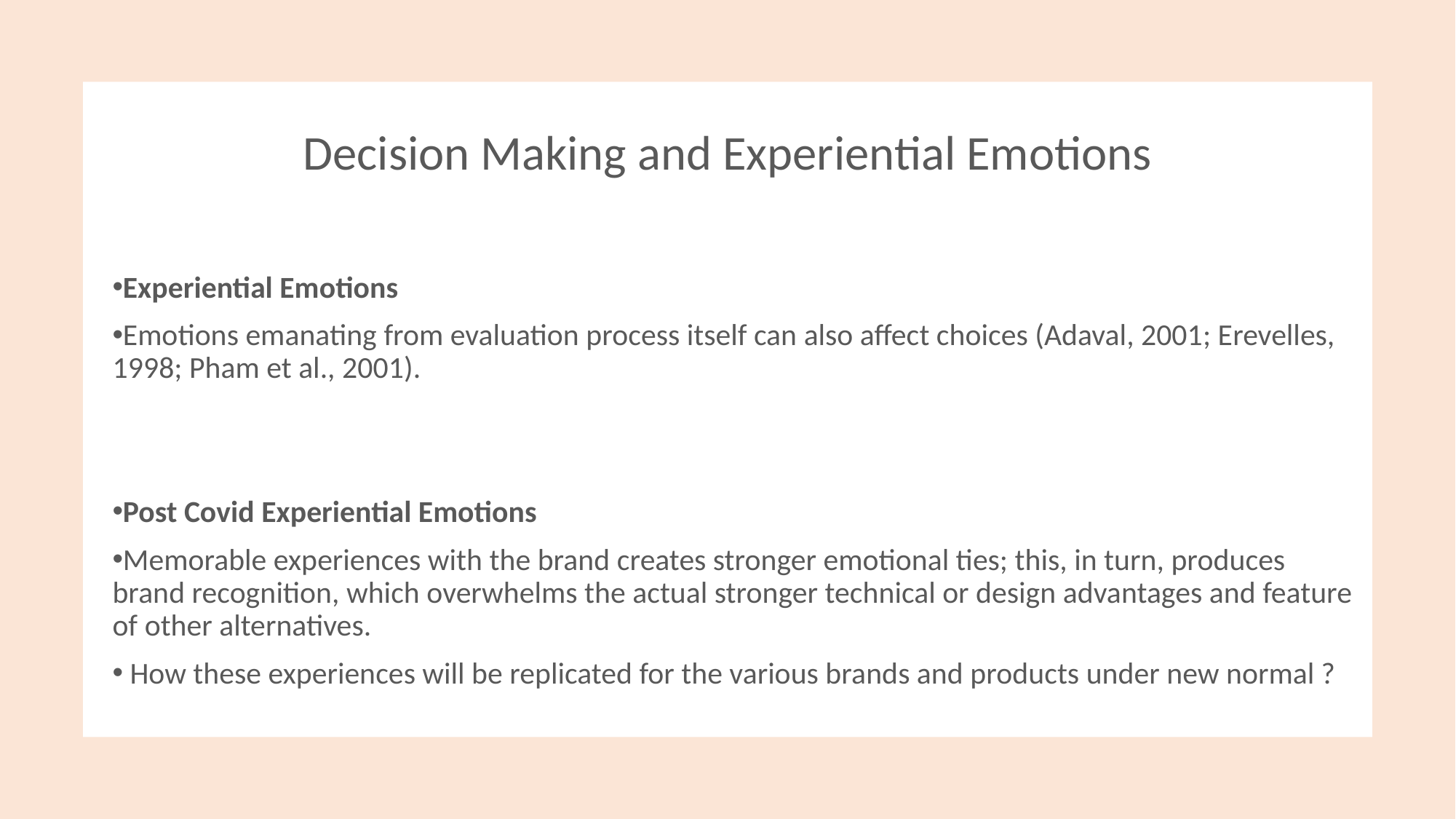

# Decision Making and Experiential Emotions

Experiential Emotions
Emotions emanating from evaluation process itself can also affect choices (Adaval, 2001; Erevelles, 1998; Pham et al., 2001).

Post Covid Experiential Emotions
Memorable experiences with the brand creates stronger emotional ties; this, in turn, produces brand recognition, which overwhelms the actual stronger technical or design advantages and feature of other alternatives.
 How these experiences will be replicated for the various brands and products under new normal ?